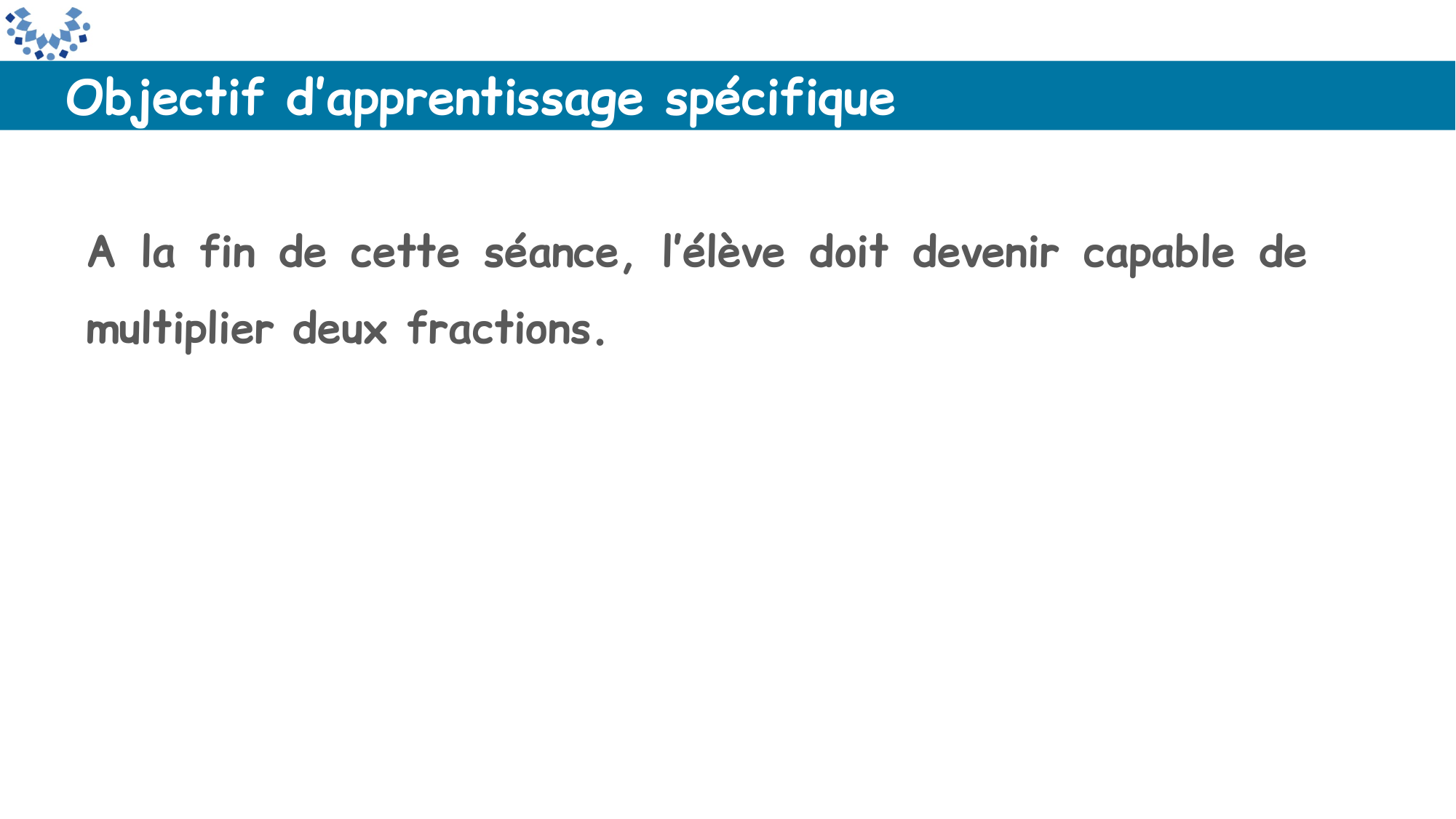

Objectif d’apprentissage spécifique
A la fin de cette séance, l’élève doit devenir capable de multiplier deux fractions.